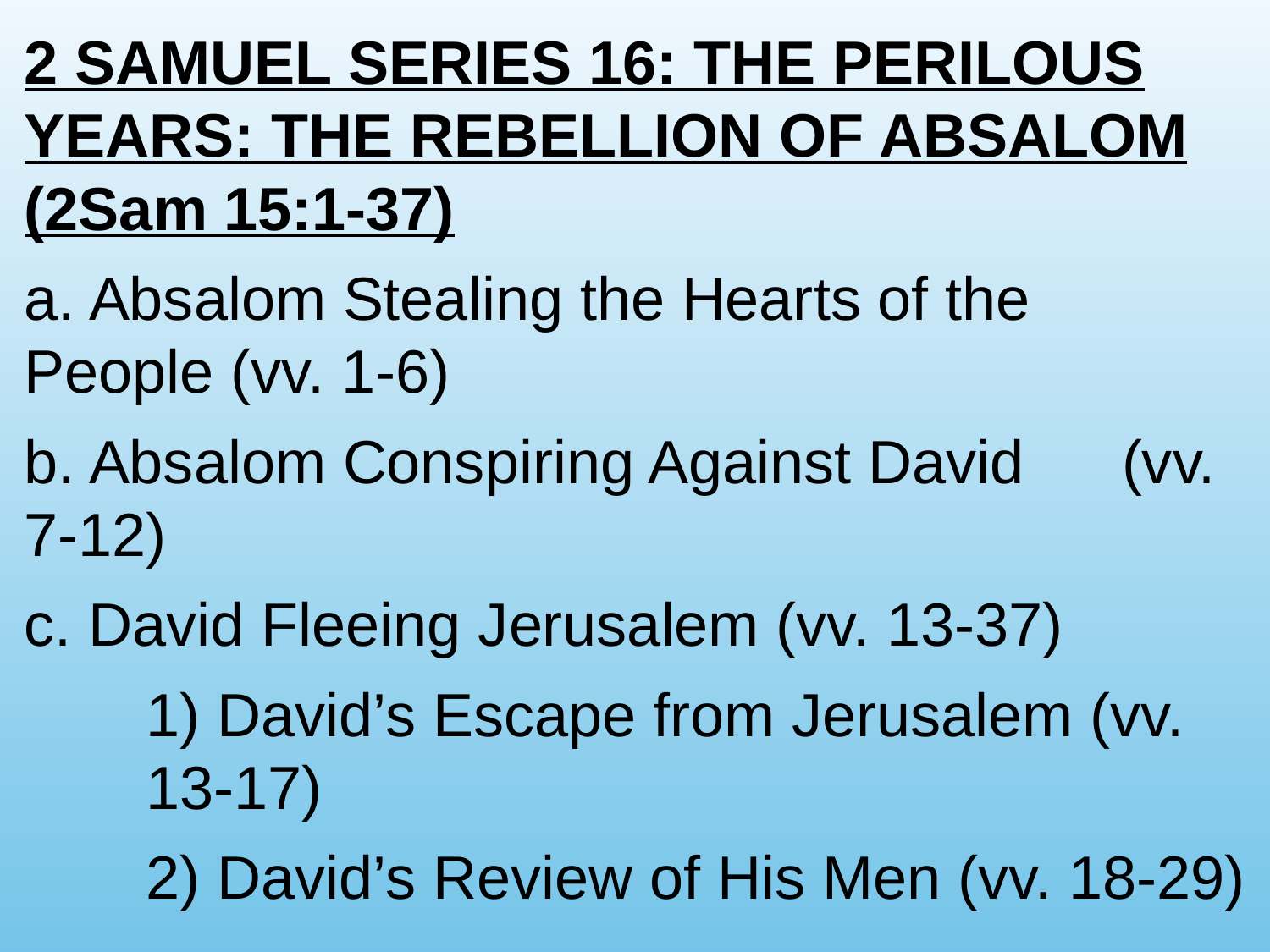

2 SAMUEL SERIES 16: THE PERILOUS YEARS: THE REBELLION OF ABSALOM (2Sam 15:1-37)
a. Absalom Stealing the Hearts of the 		People (vv. 1-6)
b. Absalom Conspiring Against David 		(vv. 7-12)
c. David Fleeing Jerusalem (vv. 13-37)
	1) David’s Escape from Jerusalem (vv. 					13-17)
	2) David’s Review of His Men (vv. 18-29)